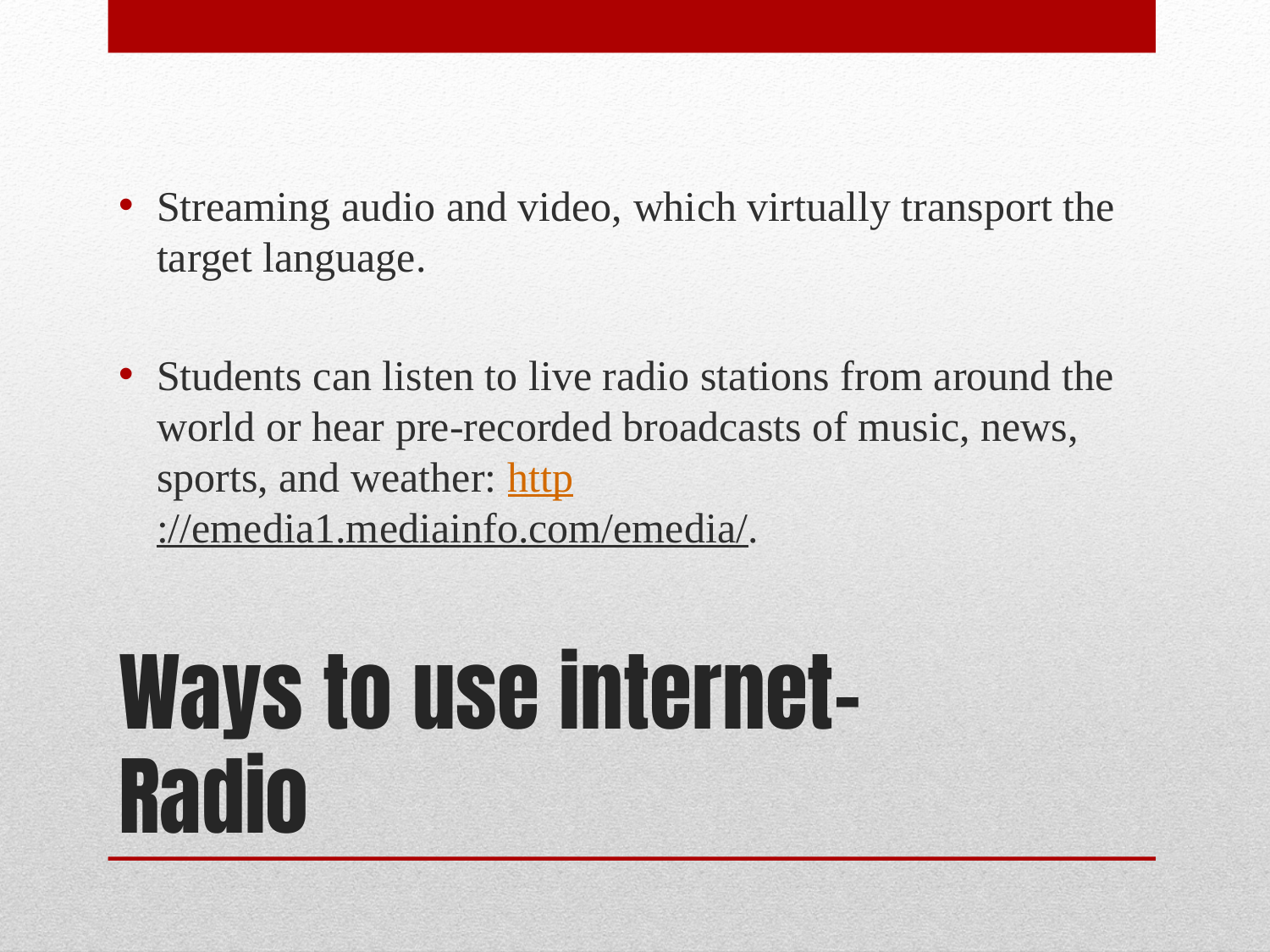

Streaming audio and video, which virtually transport the target language.

Students can listen to live radio stations from around the world or hear pre-recorded broadcasts of music, news, sports, and weather: http://emedia1.mediainfo.com/emedia/.
# Ways to use internet-Radio